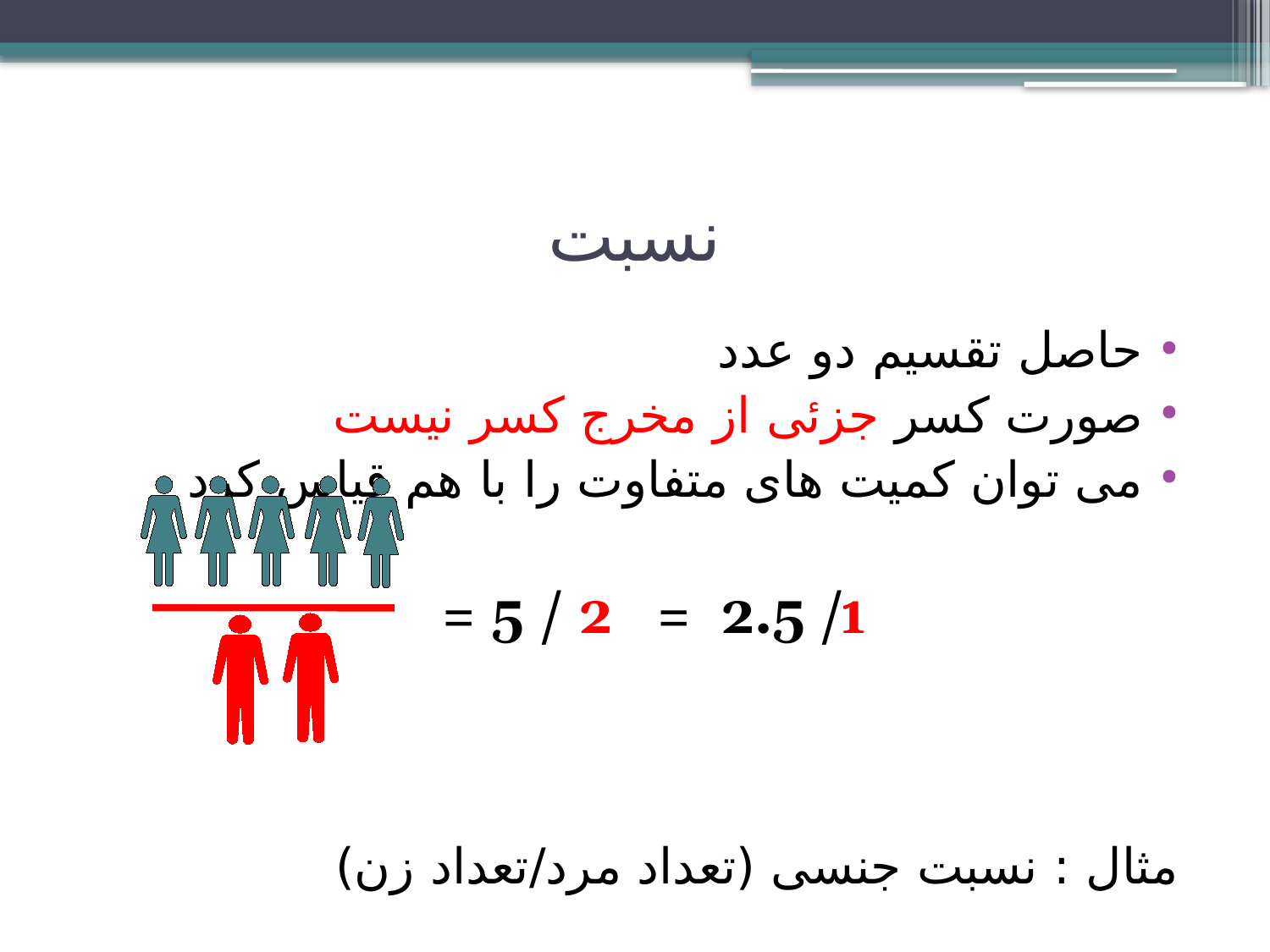

# نسبت
حاصل تقسیم دو عدد
صورت کسر جزئی از مخرج کسر نیست
می توان کمیت های متفاوت را با هم قیاس کرد

مثال : نسبت جنسی (تعداد مرد/تعداد زن)

= 5 / 2   =  2.5 /
 1